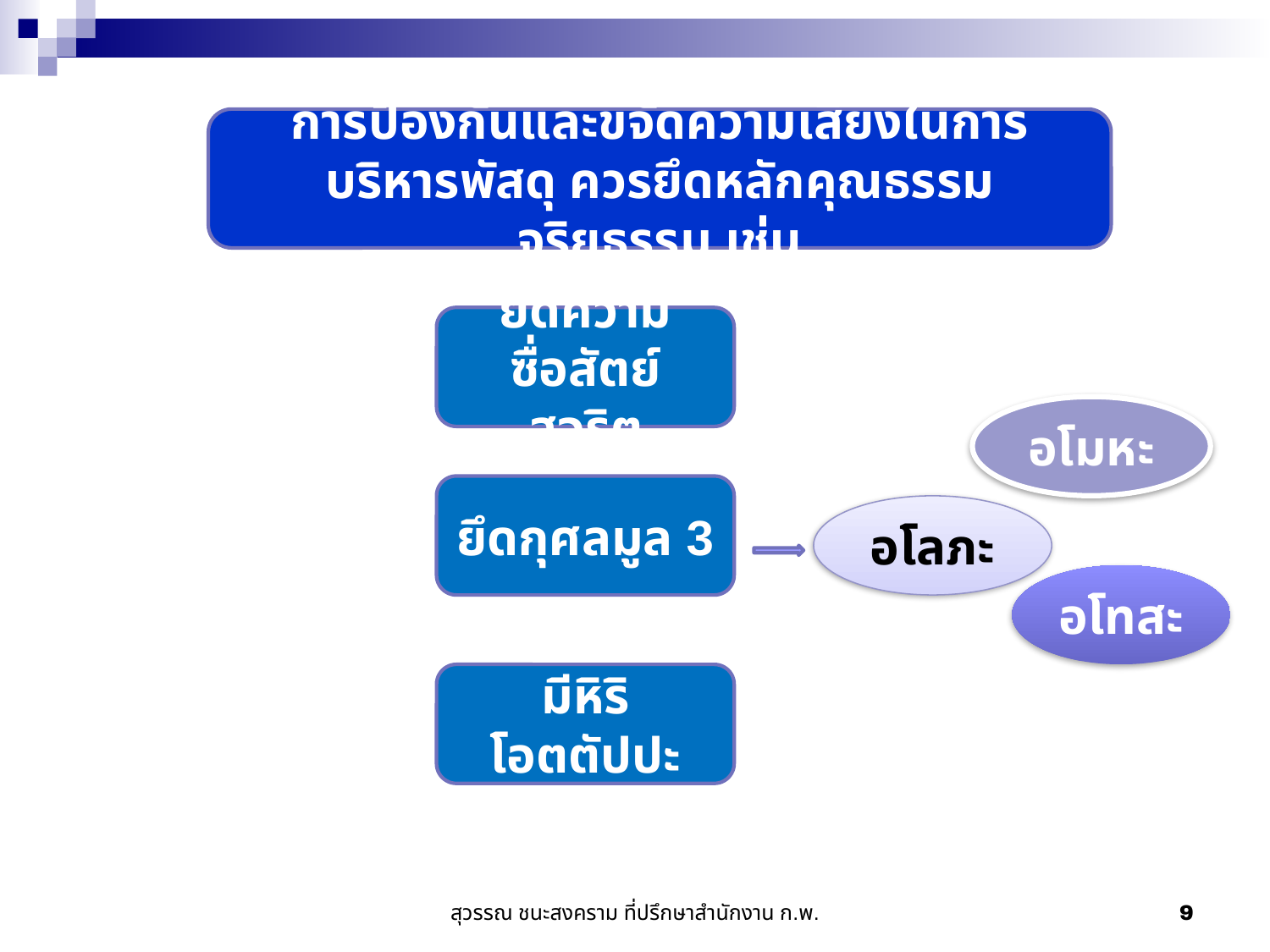

การป้องกันและขจัดความเสี่ยงในการบริหารพัสดุ ควรยึดหลักคุณธรรม จริยธรรม เช่น
ยึดความซื่อสัตย์สุจริต
อโมหะ
ยึดกุศลมูล 3
อโลภะ

อโทสะ
มีหิริโอตตัปปะ
สุวรรณ ชนะสงคราม ที่ปรึกษาสำนักงาน ก.พ.
9